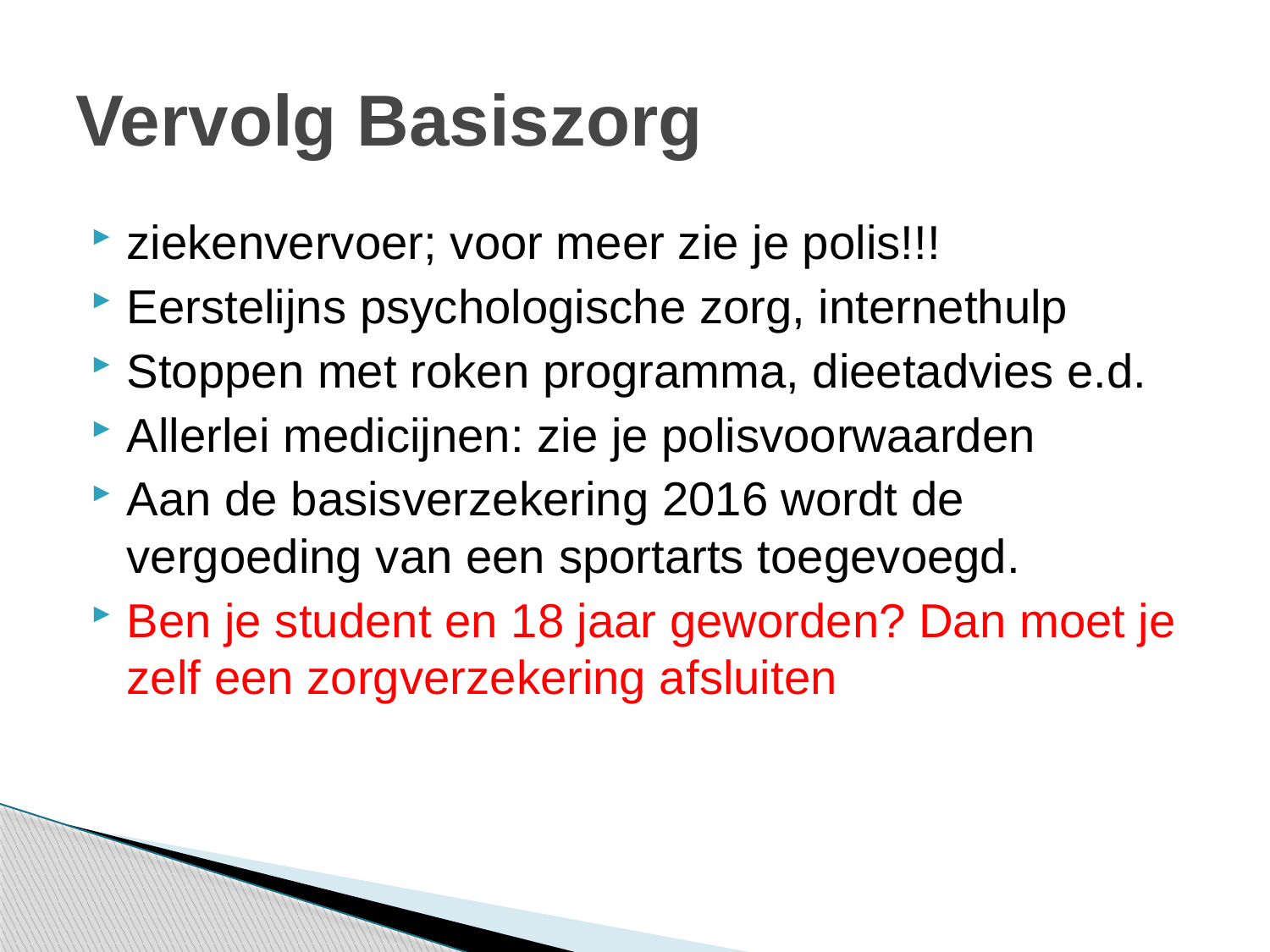

# Vervolg Basiszorg
ziekenvervoer; voor meer zie je polis!!!
Eerstelijns psychologische zorg, internethulp
Stoppen met roken programma, dieetadvies e.d.
Allerlei medicijnen: zie je polisvoorwaarden
Aan de basisverzekering 2016 wordt de vergoeding van een sportarts toegevoegd.
Ben je student en 18 jaar geworden? Dan moet je zelf een zorgverzekering afsluiten